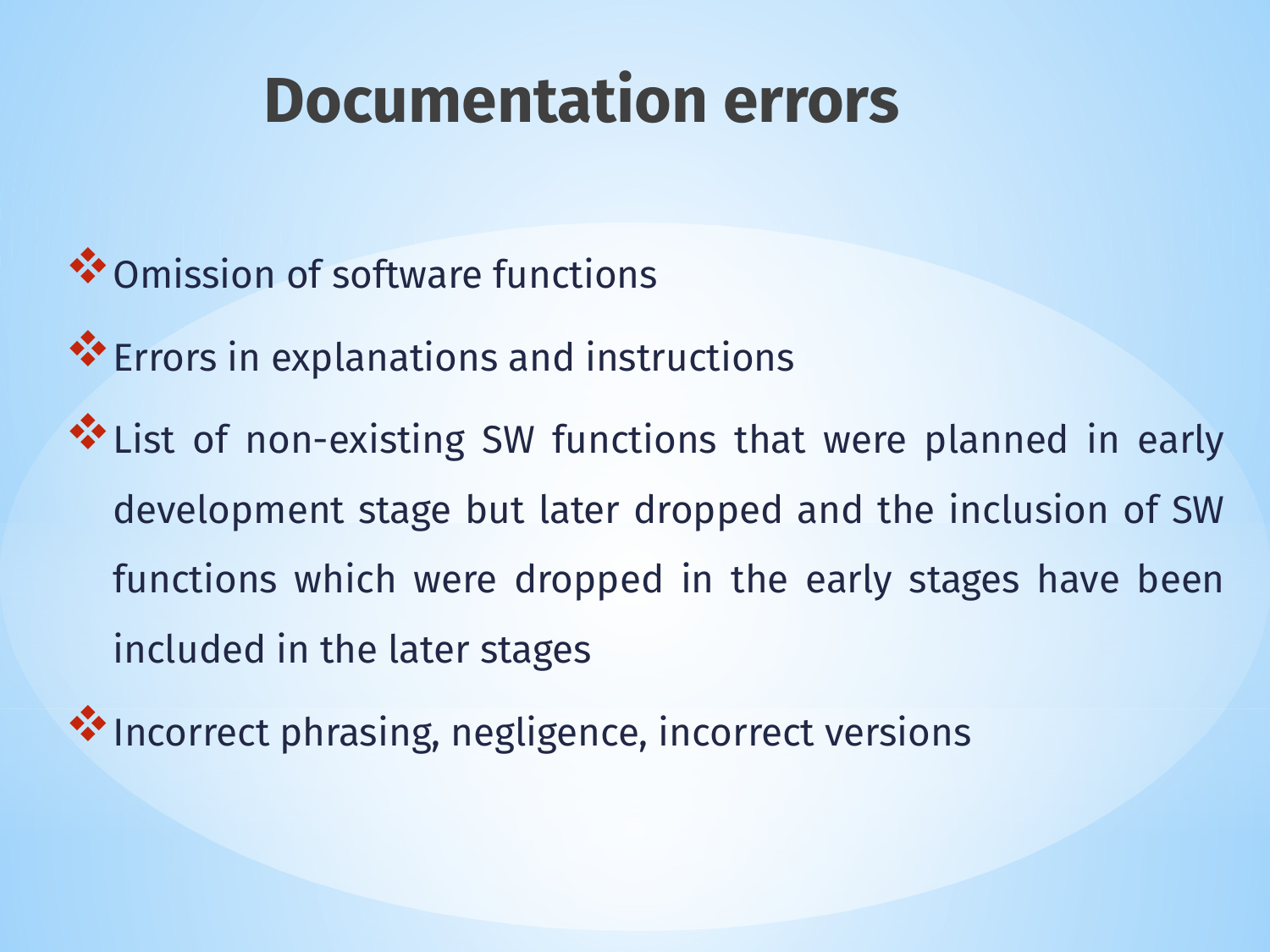

Documentation errors
Omission of software functions
Errors in explanations and instructions
List of non-existing SW functions that were planned in early development stage but later dropped and the inclusion of SW functions which were dropped in the early stages have been included in the later stages
Incorrect phrasing, negligence, incorrect versions